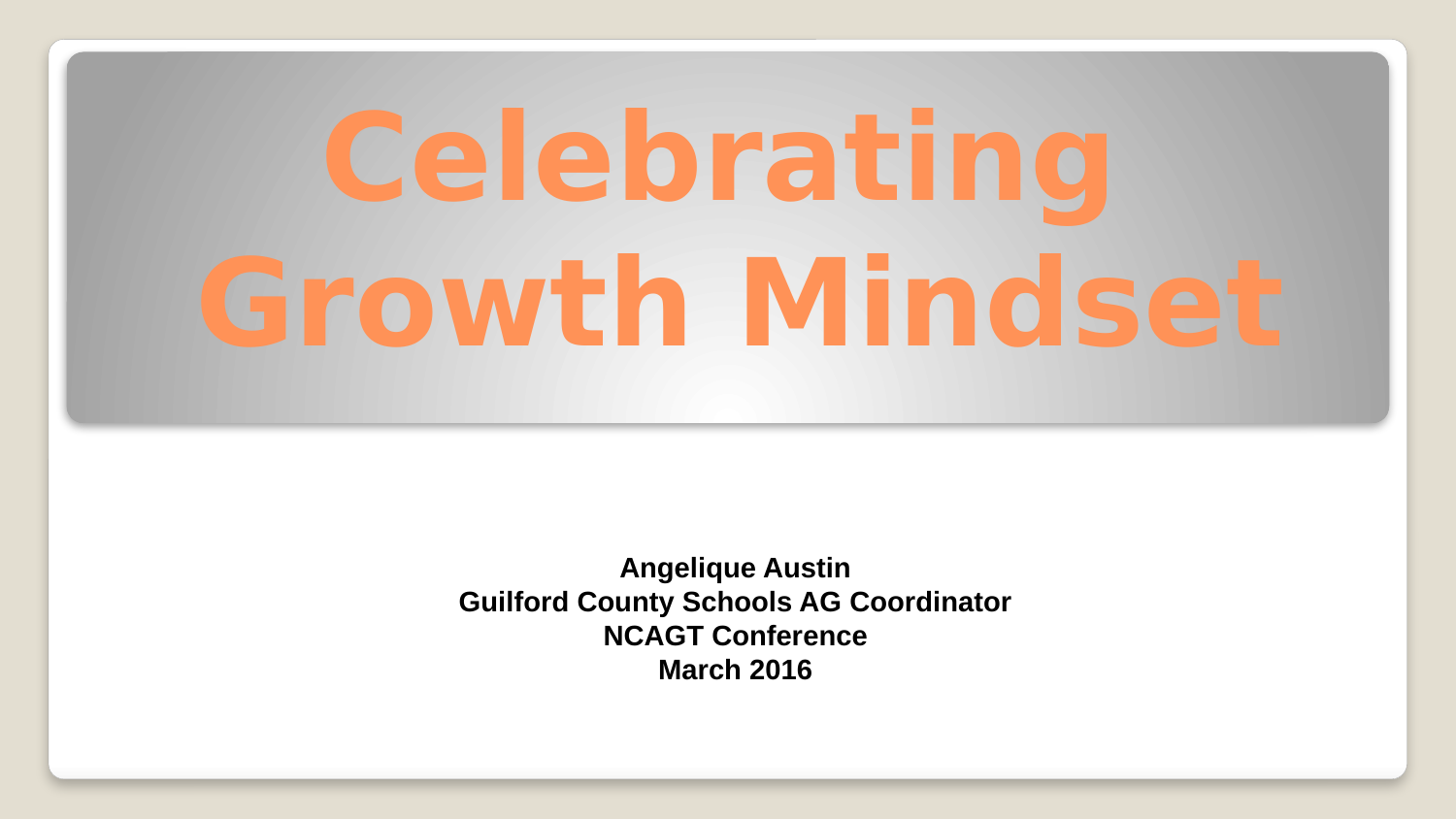

# Celebrating Growth Mindset
Angelique Austin
Guilford County Schools AG Coordinator
NCAGT Conference
March 2016